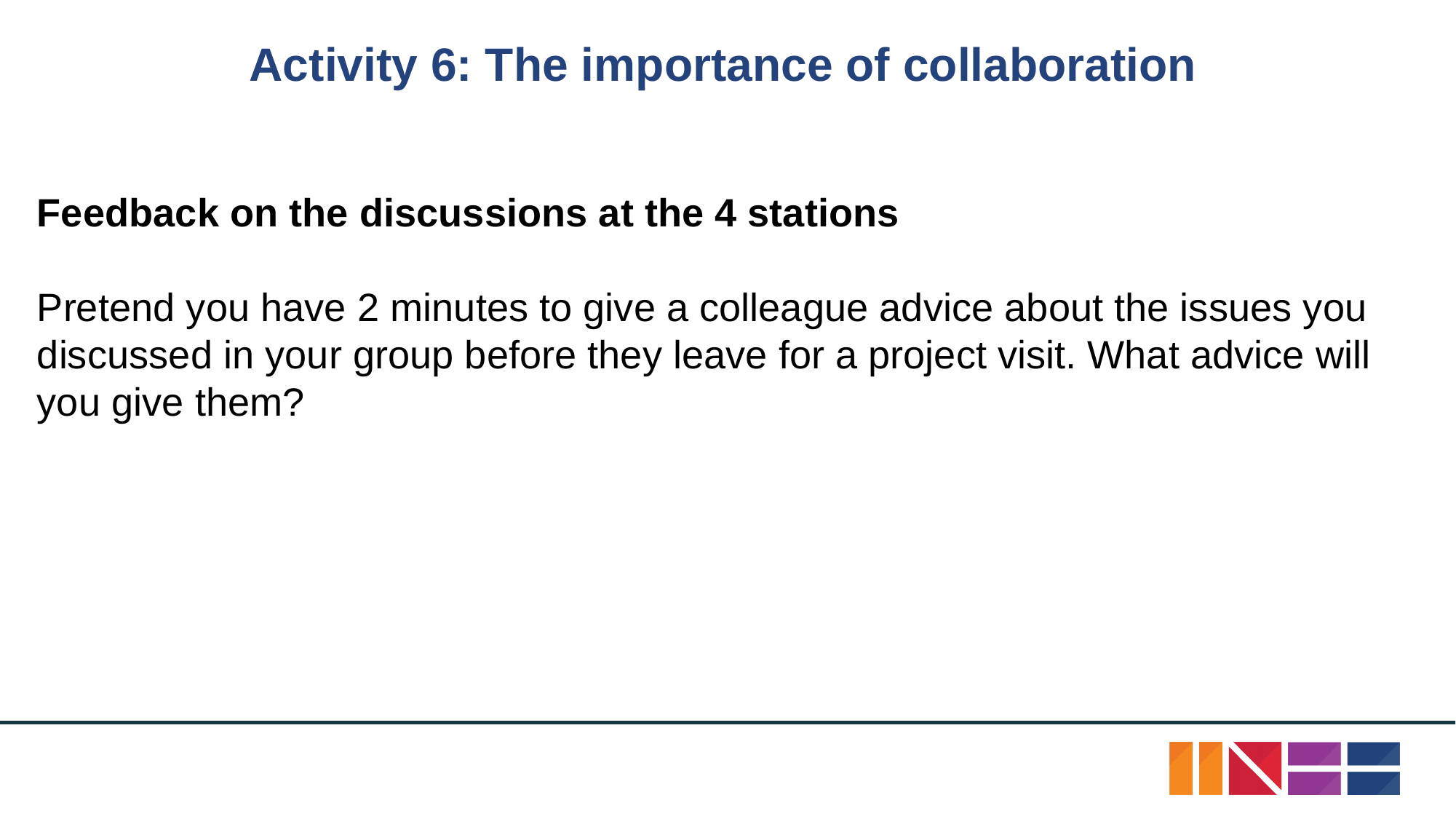

# Activity 6: The importance of collaboration

Feedback on the discussions at the 4 stations

Pretend you have 2 minutes to give a colleague advice about the issues you discussed in your group before they leave for a project visit. What advice will you give them?